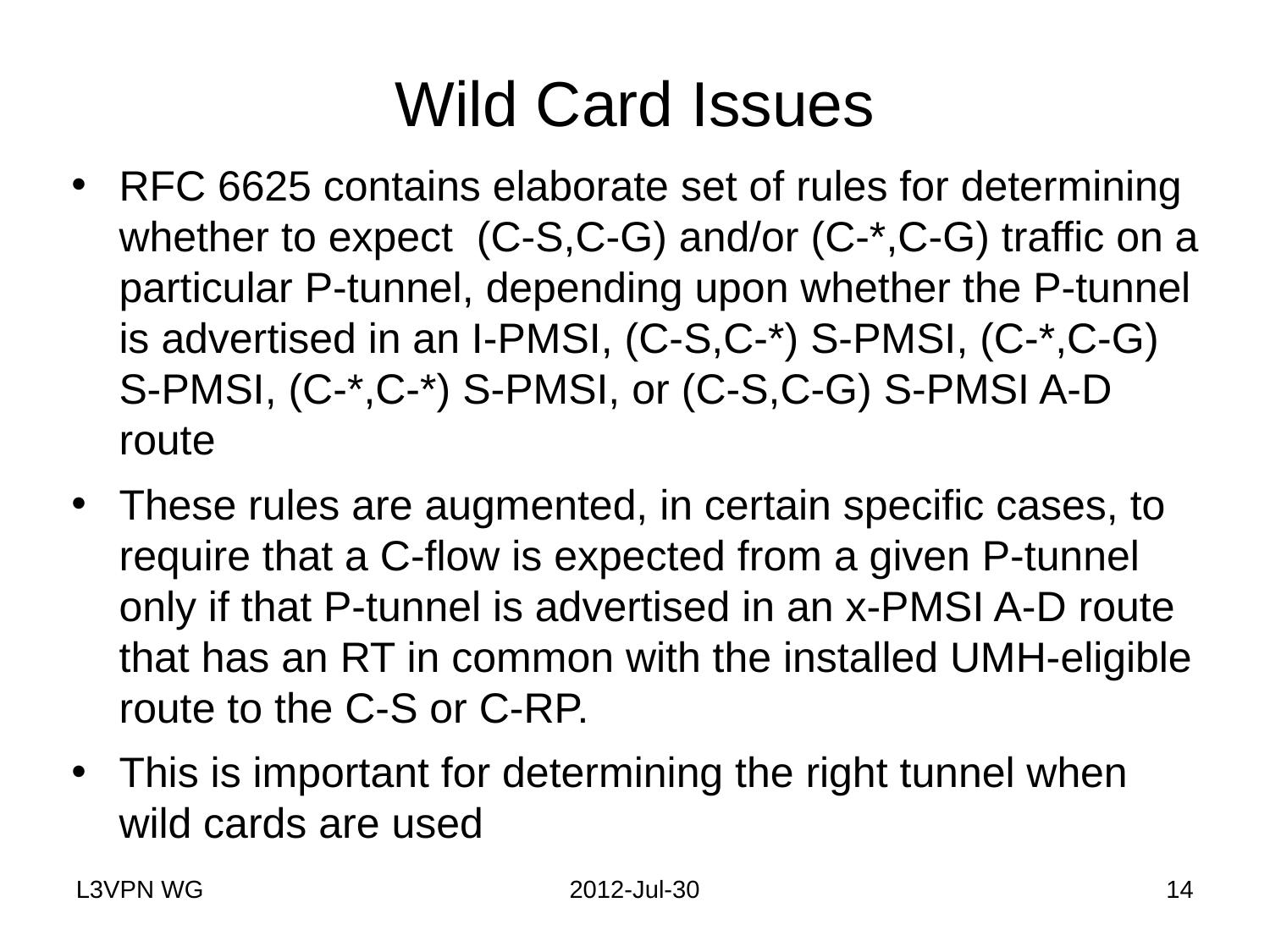

# Wild Card Issues
RFC 6625 contains elaborate set of rules for determining whether to expect  (C-S,C-G) and/or (C-*,C-G) traffic on a particular P-tunnel, depending upon whether the P-tunnel is advertised in an I-PMSI, (C-S,C-*) S-PMSI, (C-*,C-G) S-PMSI, (C-*,C-*) S-PMSI, or (C-S,C-G) S-PMSI A-D route
These rules are augmented, in certain specific cases, to require that a C-flow is expected from a given P-tunnel only if that P-tunnel is advertised in an x-PMSI A-D route that has an RT in common with the installed UMH-eligible route to the C-S or C-RP.
This is important for determining the right tunnel when wild cards are used
L3VPN WG
2012-Jul-30
14